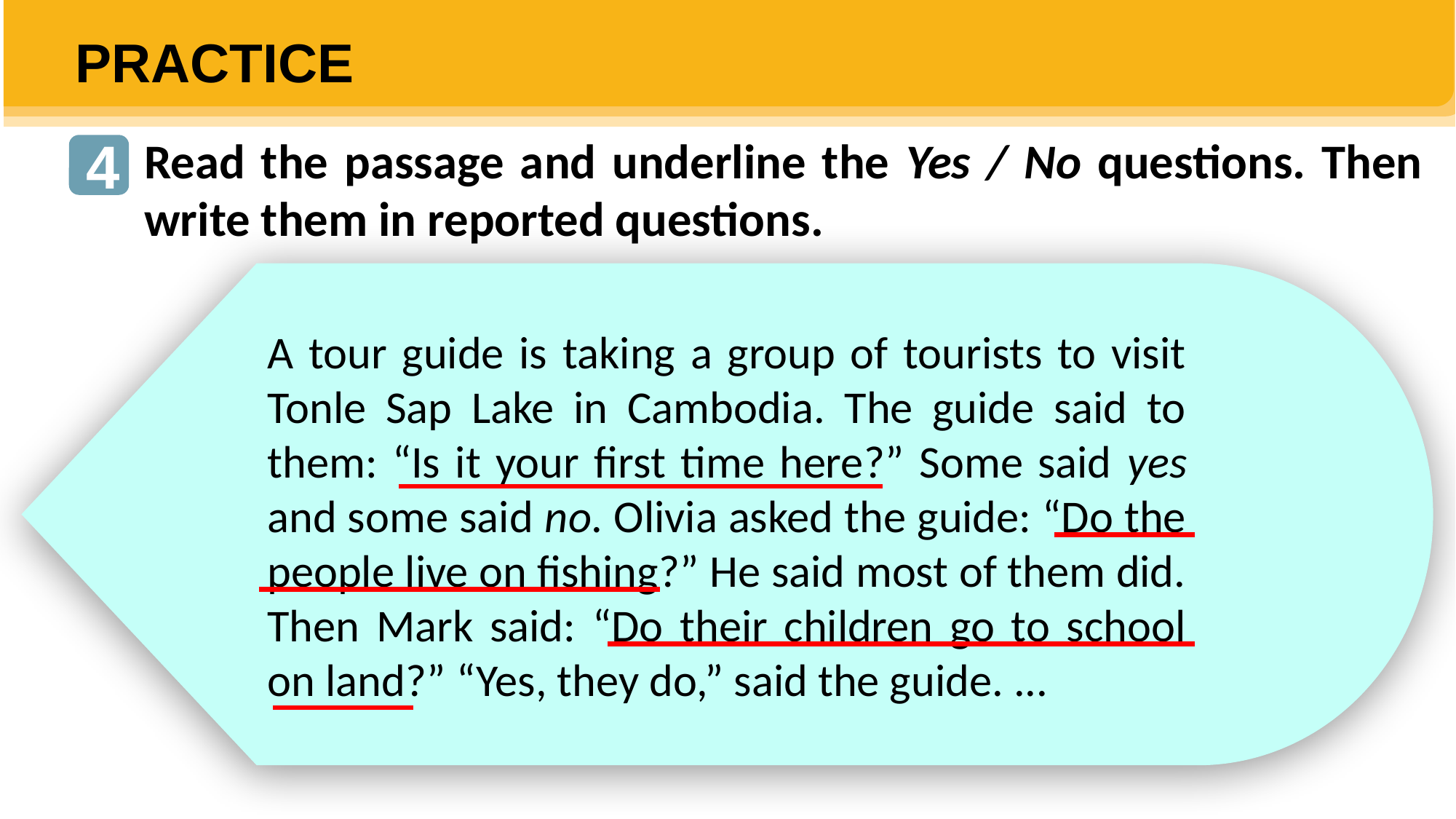

PRACTICE
4
Read the passage and underline the Yes / No questions. Then write them in reported questions.

A tour guide is taking a group of tourists to visit Tonle Sap Lake in Cambodia. The guide said to them: “Is it your first time here?” Some said yes and some said no. Olivia asked the guide: “Do the people live on fishing?” He said most of them did. Then Mark said: “Do their children go to school on land?” “Yes, they do,” said the guide. ...
1. The guide said to them: “Is it your first time here?”
______________________________________________________________________________________________________.
2. Olivia asked the guide: “Do the people live on fishing?”
______________________________________________________________________________________________________.